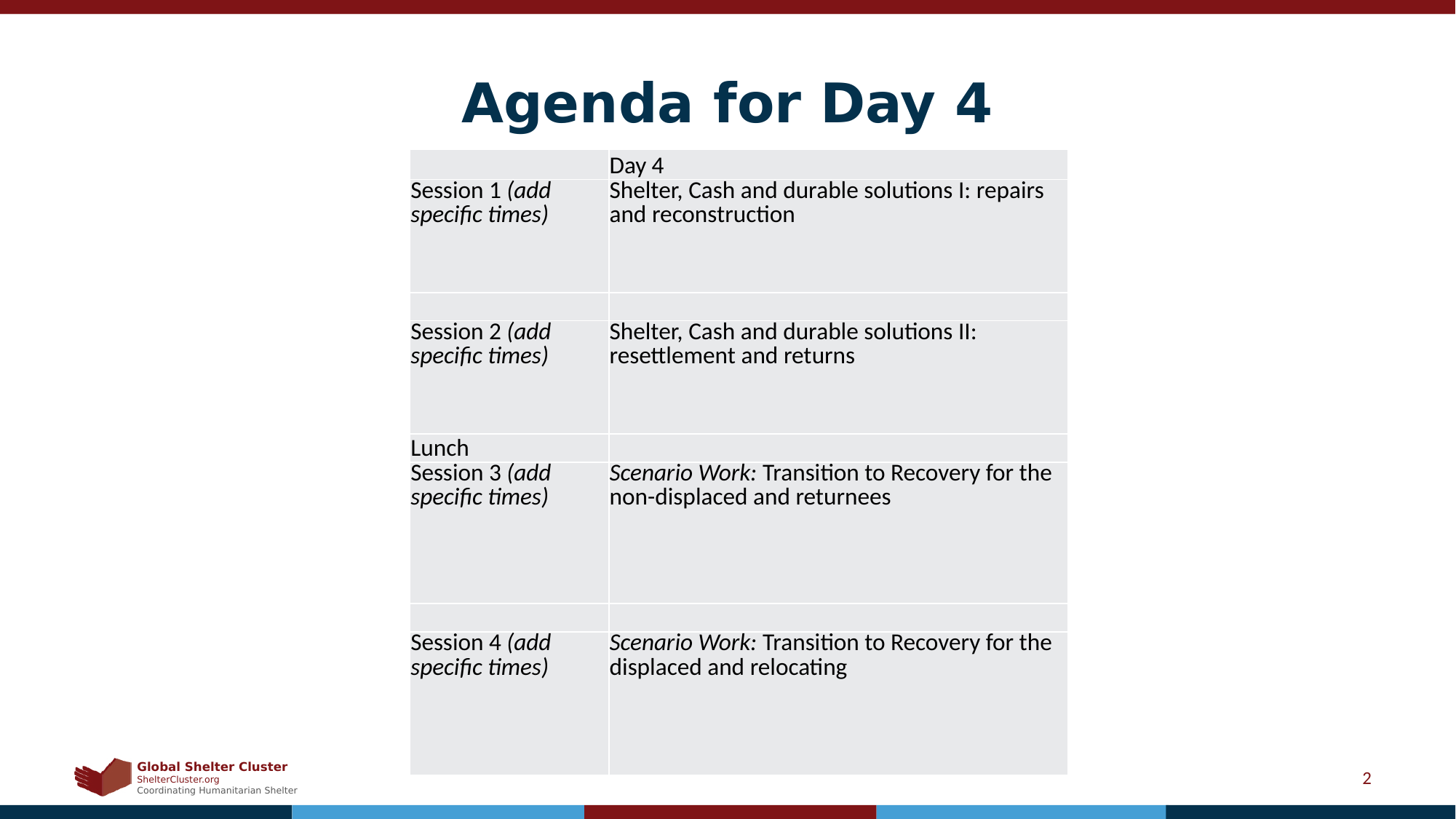

# Agenda for Day 4
|  | Day 4 |
| --- | --- |
| Session 1 (add specific times) | Shelter, Cash and durable solutions I: repairs and reconstruction |
|  |  |
| Session 2 (add specific times) | Shelter, Cash and durable solutions II: resettlement and returns |
| Lunch |  |
| Session 3 (add specific times) | Scenario Work: Transition to Recovery for the non-displaced and returnees |
|  |  |
| Session 4 (add specific times) | Scenario Work: Transition to Recovery for the displaced and relocating |
2